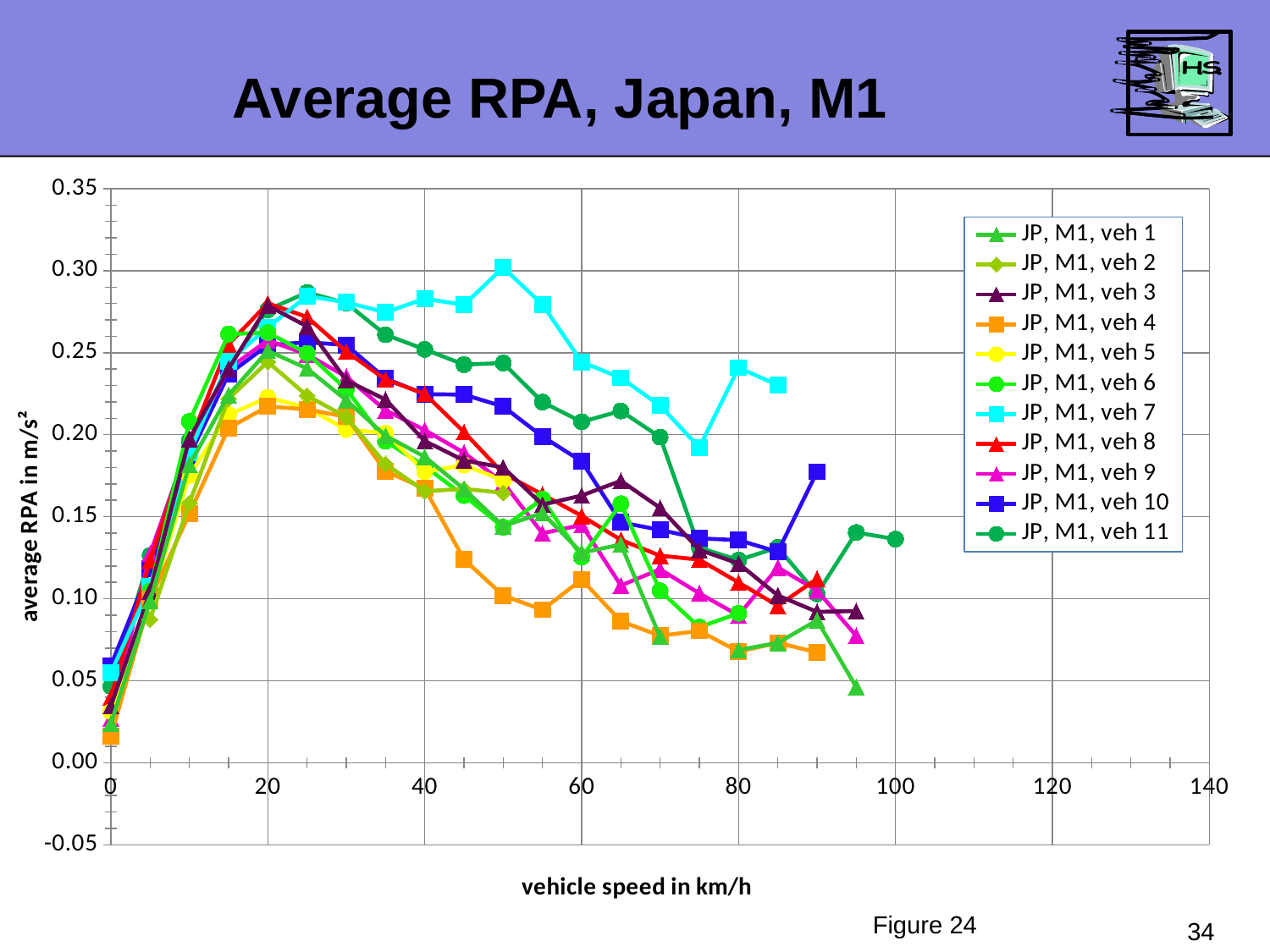

Average RPA, Japan, M1

### Chart

| Category | JP, M1, veh 1 | JP, M1, veh 2 | JP, M1, veh 3 | JP, M1, veh 4 | JP, M1, veh 5 | JP, M1, veh 6 | JP, M1, veh 7 | JP, M1, veh 8 | JP, M1, veh 9 | JP, M1, veh 10 | JP, M1, veh 11 |
|---|---|---|---|---|---|---|---|---|---|---|---|

Figure 24
34